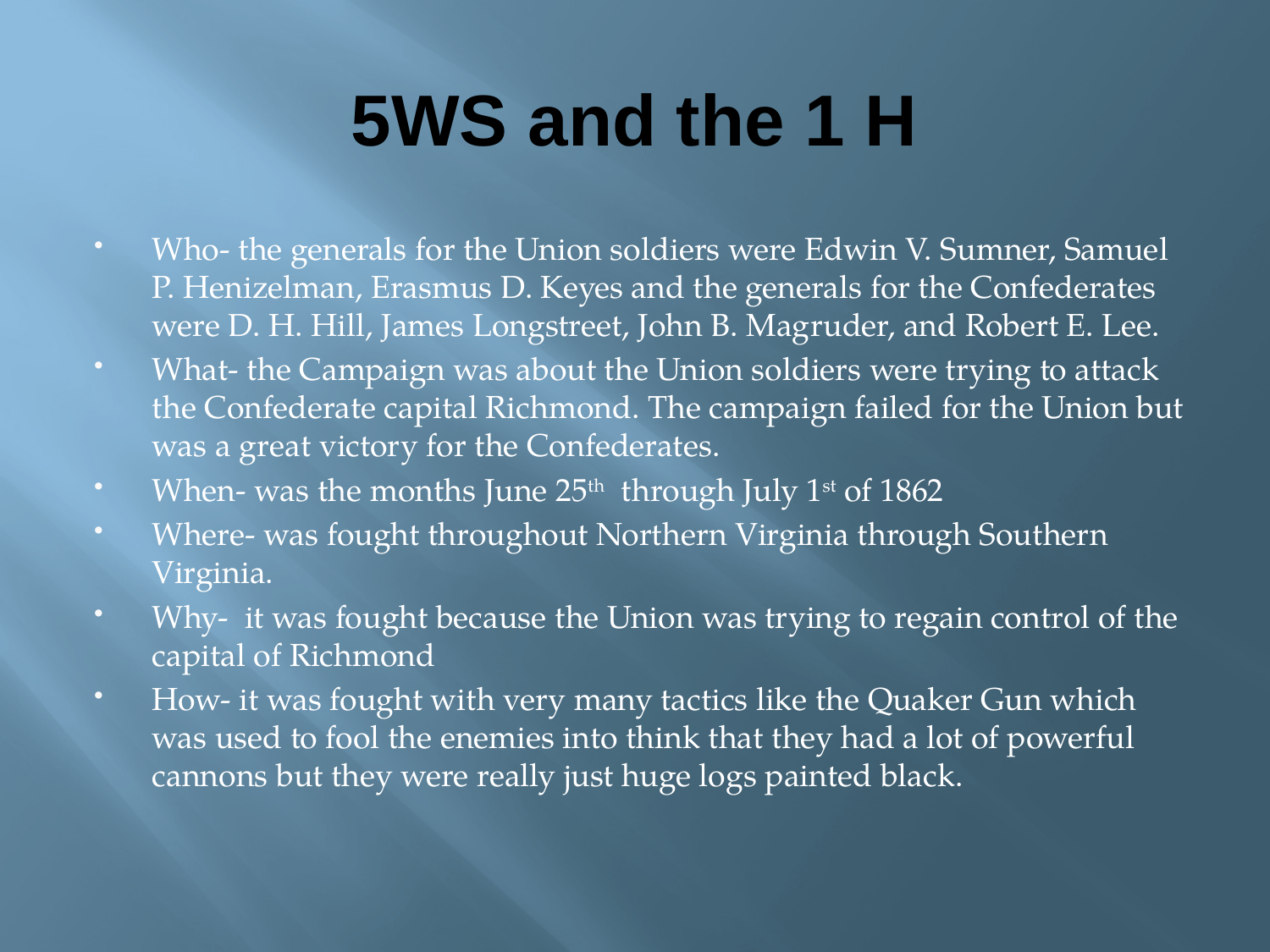

# 5WS and the 1 H
Who- the generals for the Union soldiers were Edwin V. Sumner, Samuel P. Henizelman, Erasmus D. Keyes and the generals for the Confederates were D. H. Hill, James Longstreet, John B. Magruder, and Robert E. Lee.
What- the Campaign was about the Union soldiers were trying to attack the Confederate capital Richmond. The campaign failed for the Union but was a great victory for the Confederates.
When- was the months June 25th  through July 1st of 1862
Where- was fought throughout Northern Virginia through Southern Virginia.
Why-  it was fought because the Union was trying to regain control of the capital of Richmond
How- it was fought with very many tactics like the Quaker Gun which was used to fool the enemies into think that they had a lot of powerful cannons but they were really just huge logs painted black.